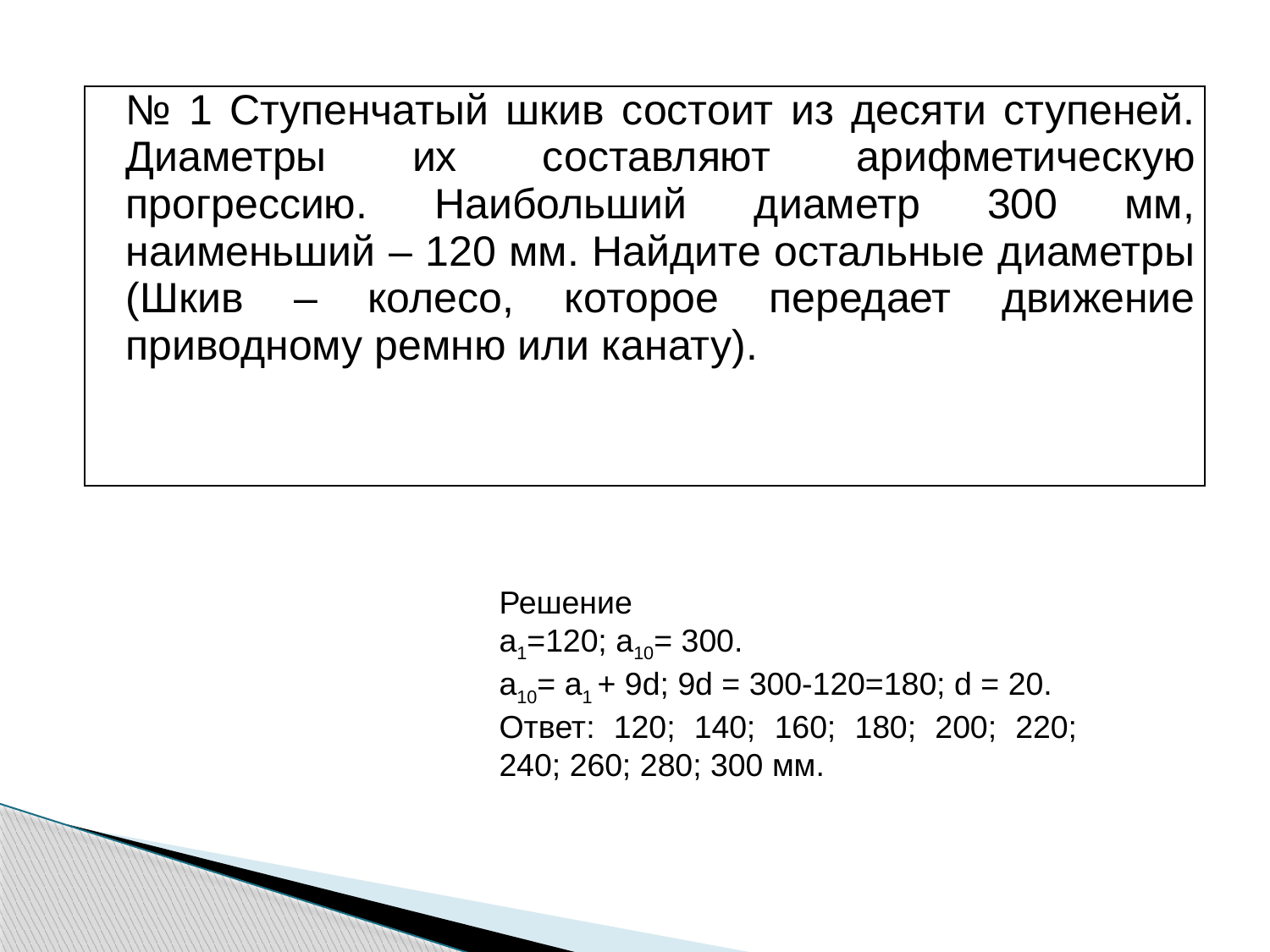

| № 1 Ступенчатый шкив состоит из десяти ступеней. Диаметры их составляют арифметическую прогрессию. Наибольший диаметр 300 мм, наименьший – 120 мм. Найдите остальные диаметры (Шкив – колесо, которое передает движение приводному ремню или канату). |
| --- |
Решение
a1=120; a10= 300.
a10= a1 + 9d; 9d = 300-120=180; d = 20.
Ответ: 120; 140; 160; 180; 200; 220; 240; 260; 280; 300 мм.